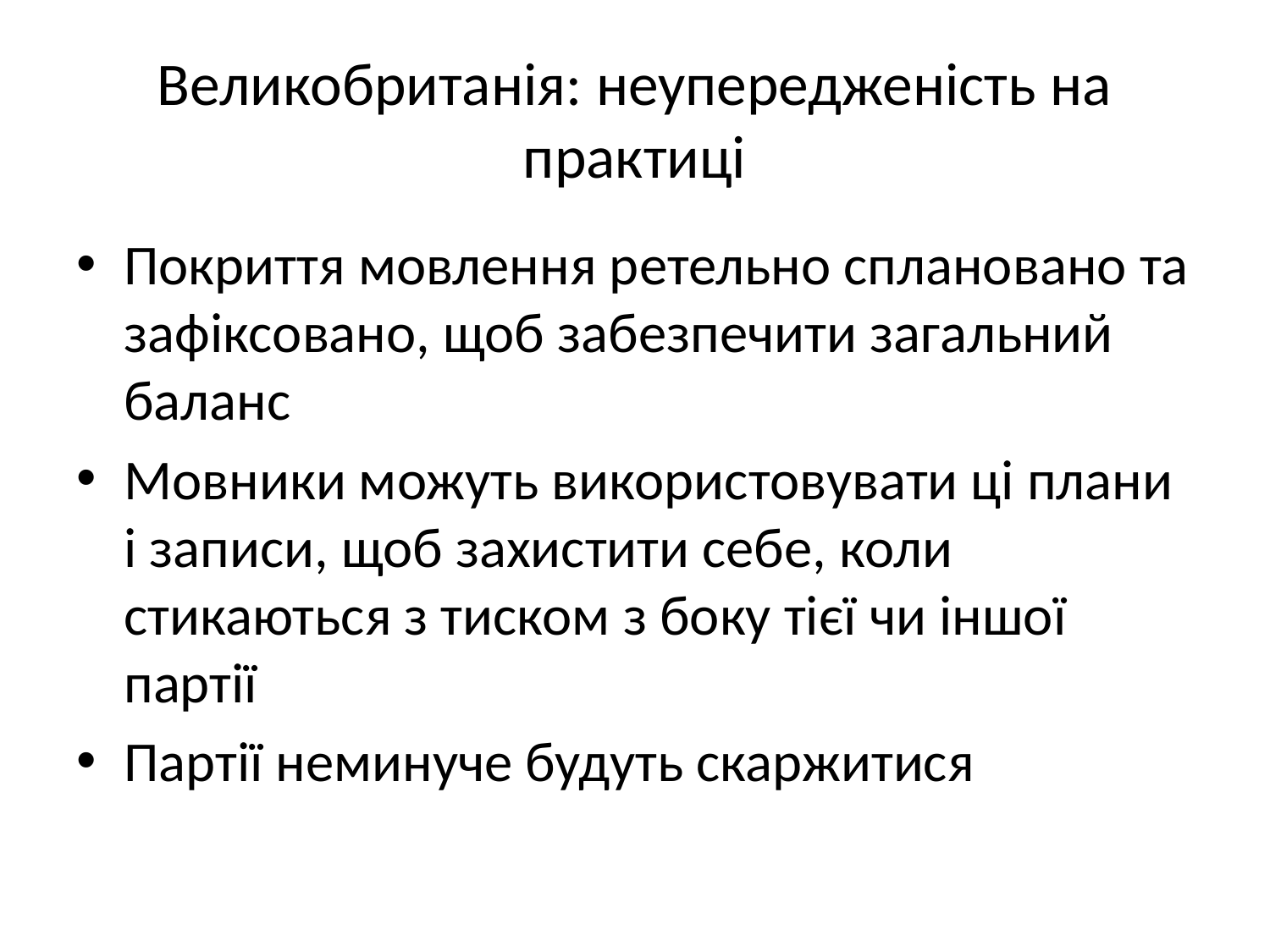

# Великобританія: неупередженість на практиці
Покриття мовлення ретельно сплановано та зафіксовано, щоб забезпечити загальний баланс
Мовники можуть використовувати ці плани і записи, щоб захистити себе, коли стикаються з тиском з боку тієї чи іншої партії
Партії неминуче будуть скаржитися